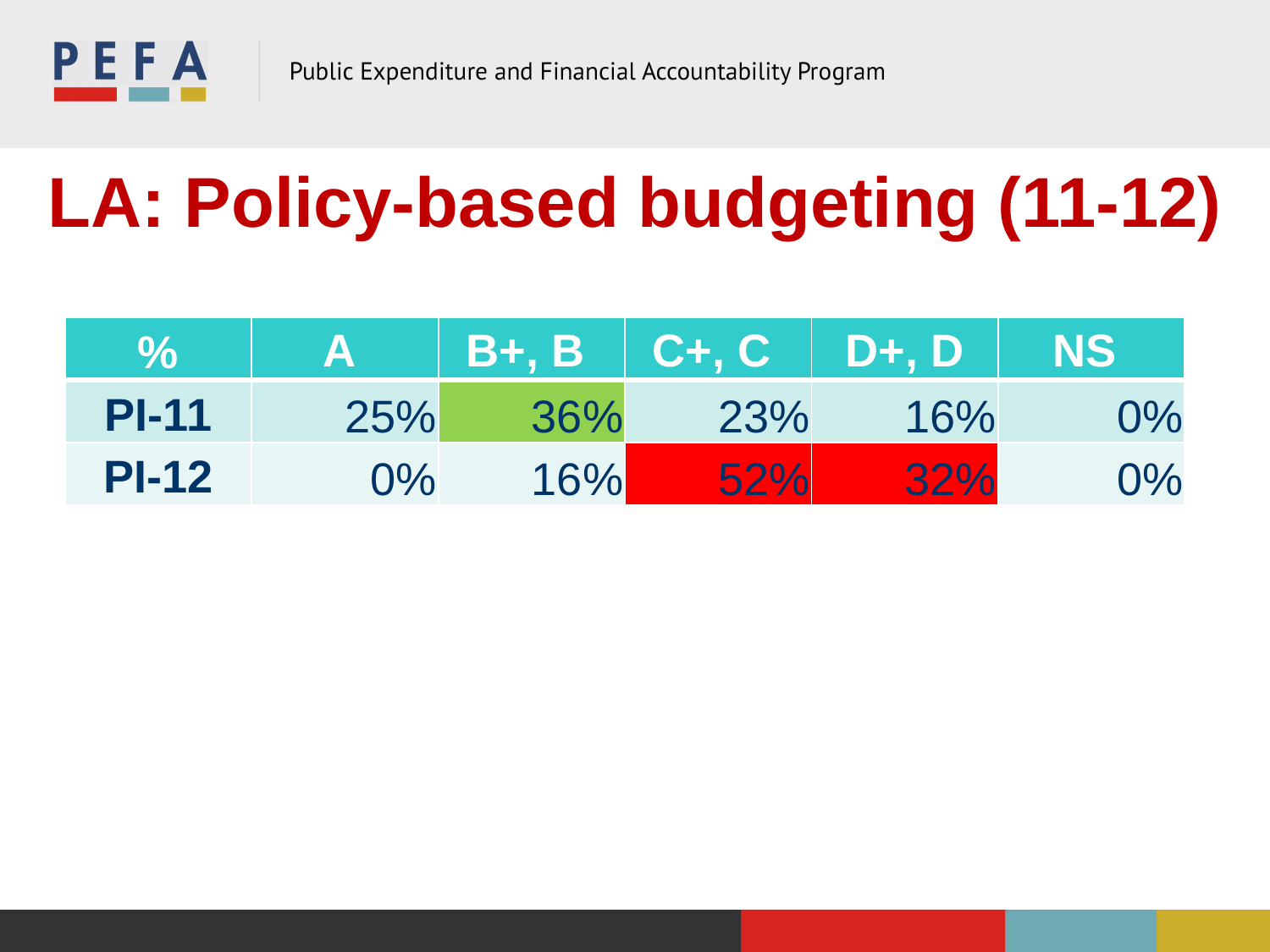

# LA: Policy-based budgeting (11-12)
| % | A | B+, B | C+, C | D+, D | NS |
| --- | --- | --- | --- | --- | --- |
| PI-11 | 25% | 36% | 23% | 16% | 0% |
| PI-12 | 0% | 16% | 52% | 32% | 0% |